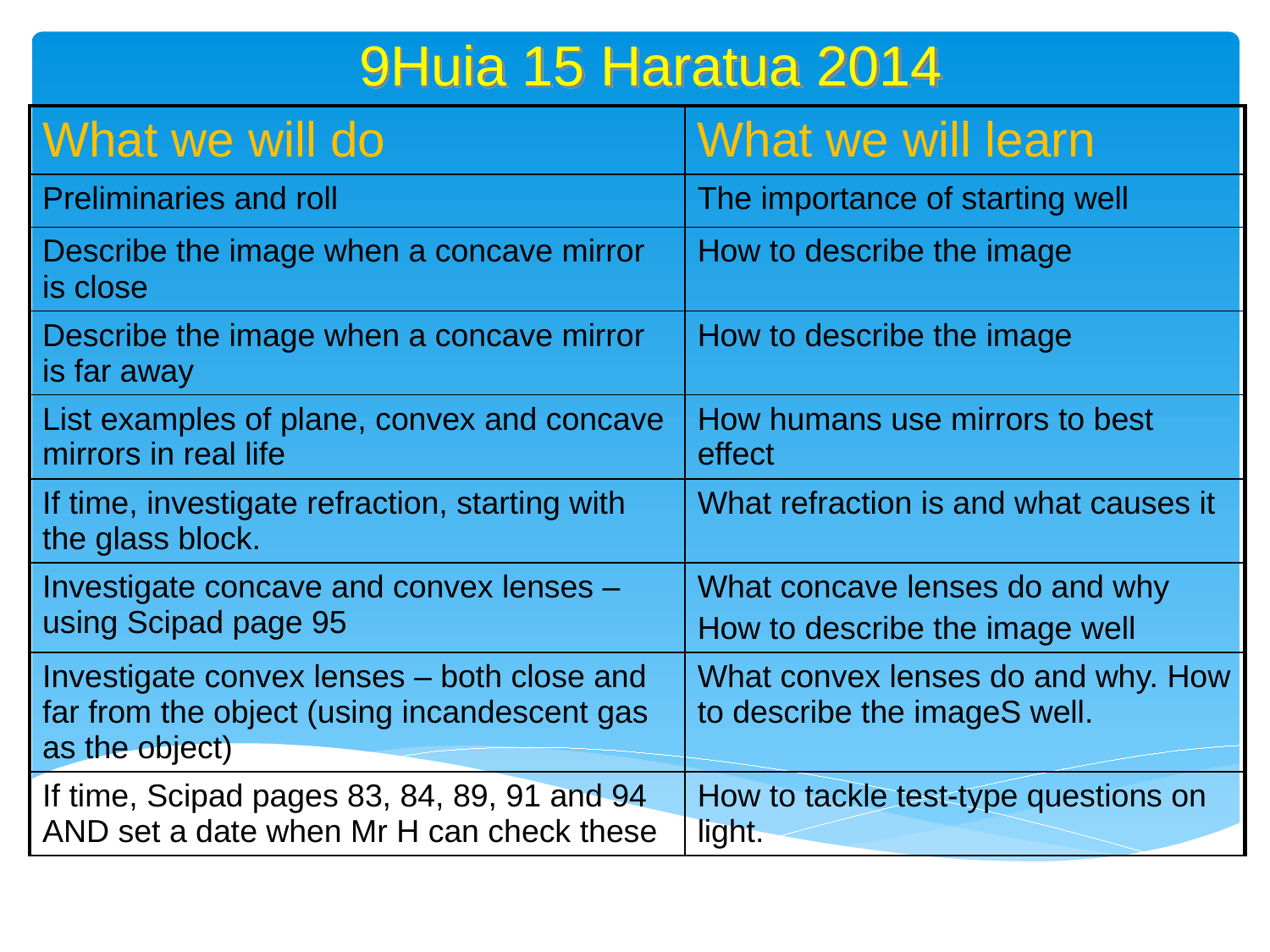

9Huia 15 Haratua 2014
| What we will do | What we will learn |
| --- | --- |
| Preliminaries and roll | The importance of starting well |
| Describe the image when a concave mirror is close | How to describe the image |
| Describe the image when a concave mirror is far away | How to describe the image |
| List examples of plane, convex and concave mirrors in real life | How humans use mirrors to best effect |
| If time, investigate refraction, starting with the glass block. | What refraction is and what causes it |
| Investigate concave and convex lenses – using Scipad page 95 | What concave lenses do and why How to describe the image well |
| Investigate convex lenses – both close and far from the object (using incandescent gas as the object) | What convex lenses do and why. How to describe the imageS well. |
| If time, Scipad pages 83, 84, 89, 91 and 94 AND set a date when Mr H can check these | How to tackle test-type questions on light. |